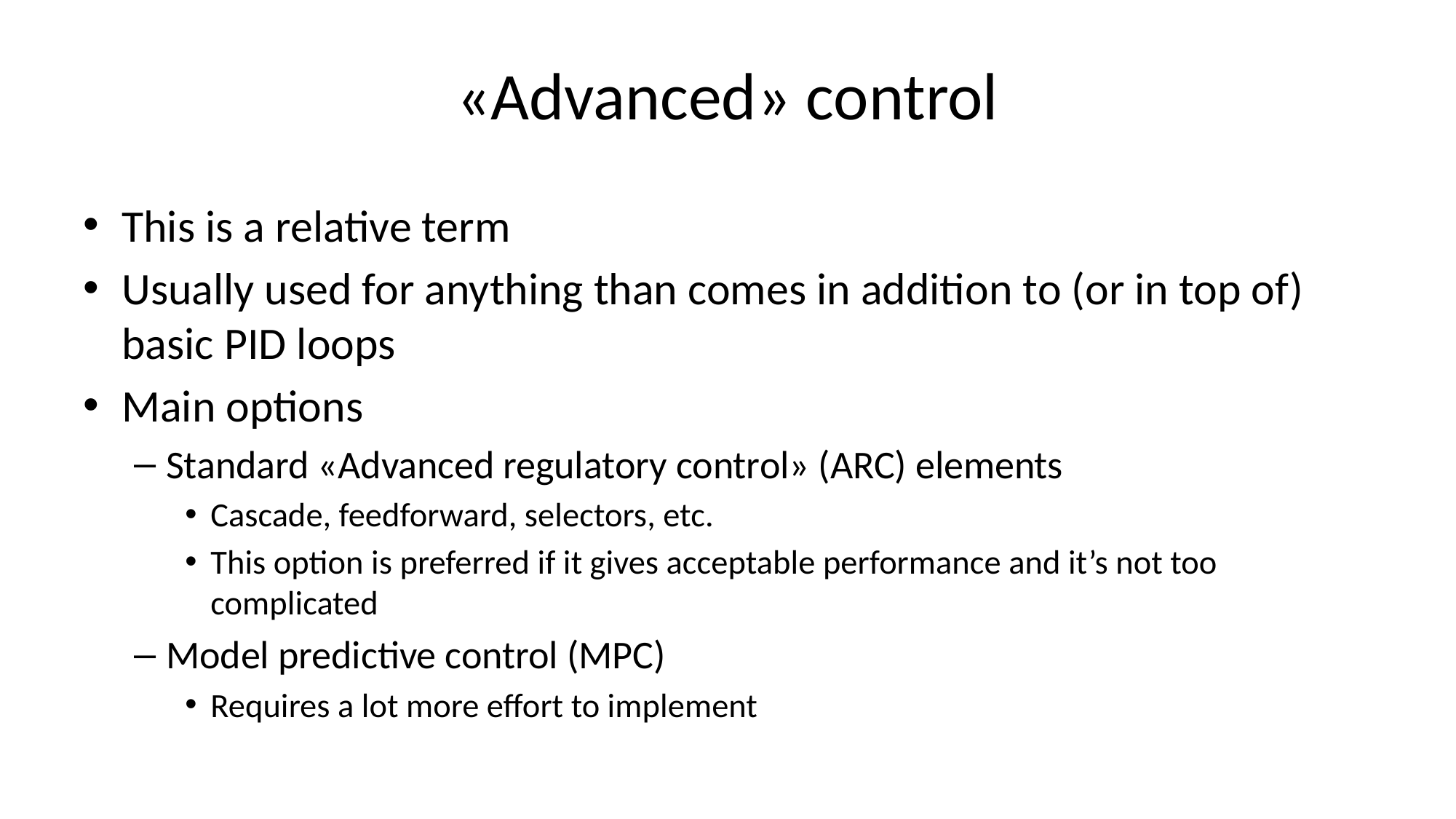

# «Advanced» control
This is a relative term
Usually used for anything than comes in addition to (or in top of) basic PID loops
Main options
Standard «Advanced regulatory control» (ARC) elements
Cascade, feedforward, selectors, etc.
This option is preferred if it gives acceptable performance and it’s not too complicated
Model predictive control (MPC)
Requires a lot more effort to implement